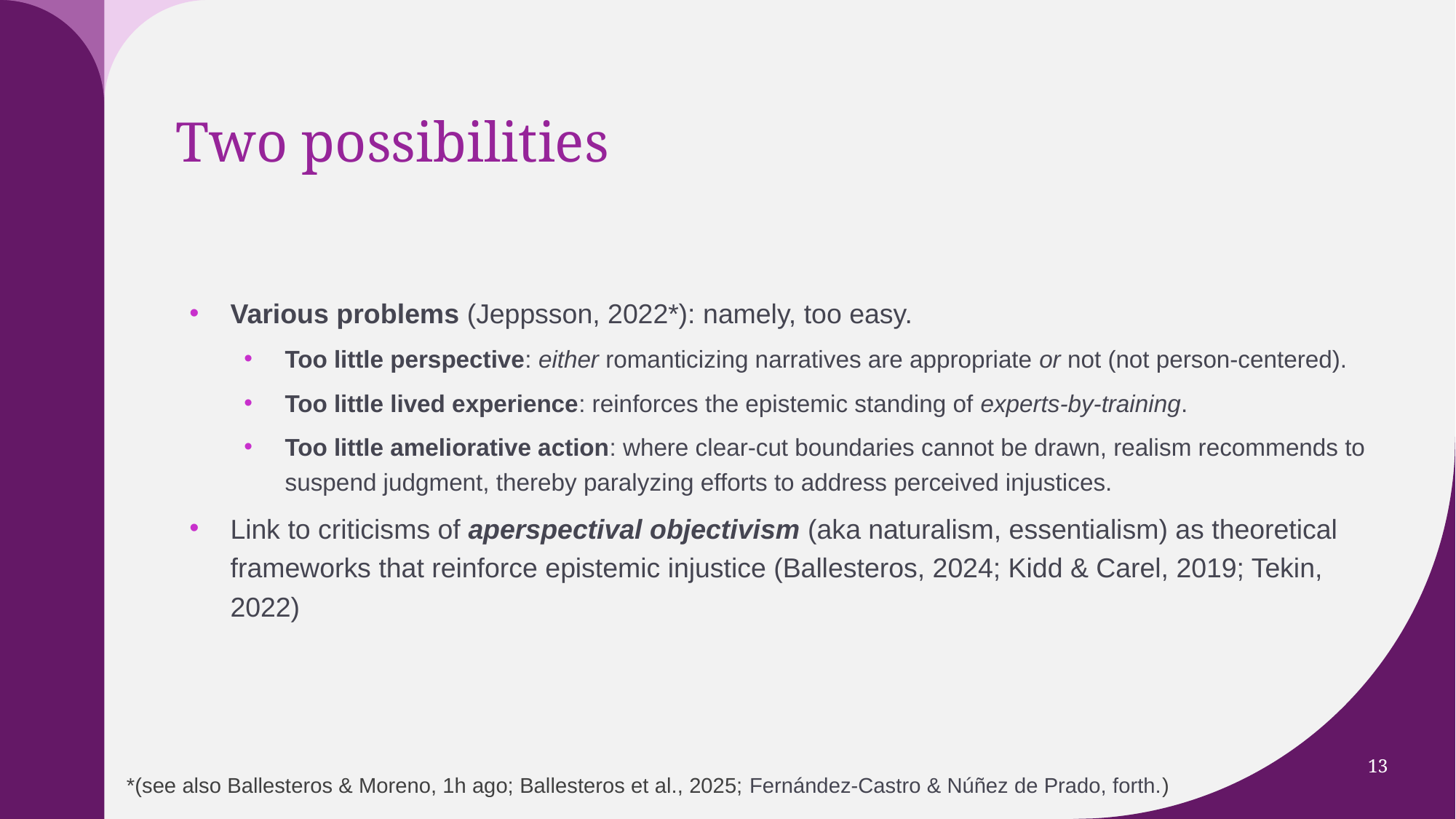

# Two possibilities
Various problems (Jeppsson, 2022*): namely, too easy.
Too little perspective: either romanticizing narratives are appropriate or not (not person-centered).
Too little lived experience: reinforces the epistemic standing of experts-by-training.
Too little ameliorative action: where clear-cut boundaries cannot be drawn, realism recommends to suspend judgment, thereby paralyzing efforts to address perceived injustices.
Link to criticisms of aperspectival objectivism (aka naturalism, essentialism) as theoretical frameworks that reinforce epistemic injustice (Ballesteros, 2024; Kidd & Carel, 2019; Tekin, 2022)
13
*(see also Ballesteros & Moreno, 1h ago; Ballesteros et al., 2025; Fernández-Castro & Núñez de Prado, forth.)